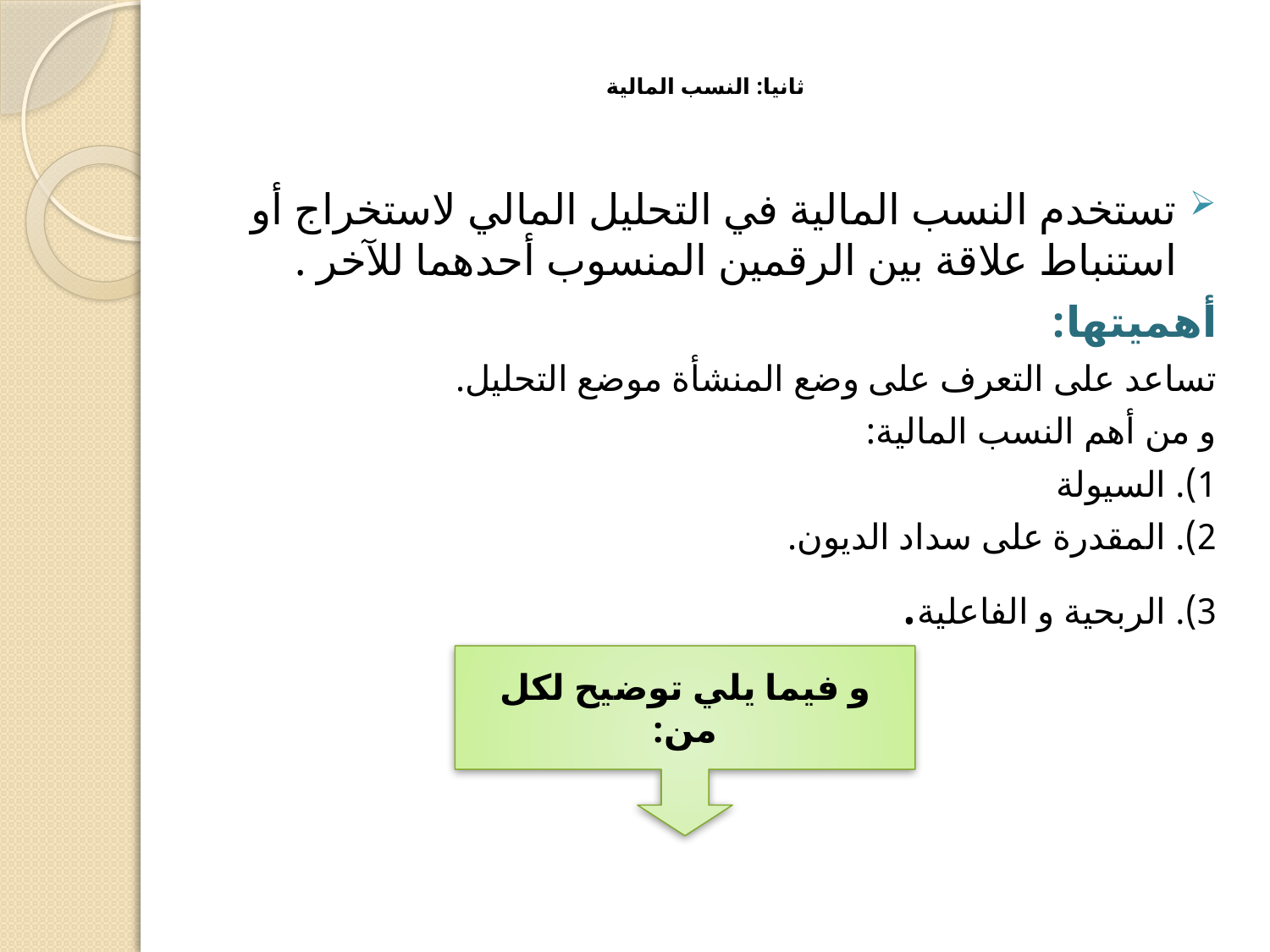

# ثانيا: النسب المالية
تستخدم النسب المالية في التحليل المالي لاستخراج أو استنباط علاقة بين الرقمين المنسوب أحدهما للآخر .
أهميتها:
تساعد على التعرف على وضع المنشأة موضع التحليل.
و من أهم النسب المالية:
1). السيولة
2). المقدرة على سداد الديون.
3). الربحية و الفاعلية.

و فيما يلي توضيح لكل من: